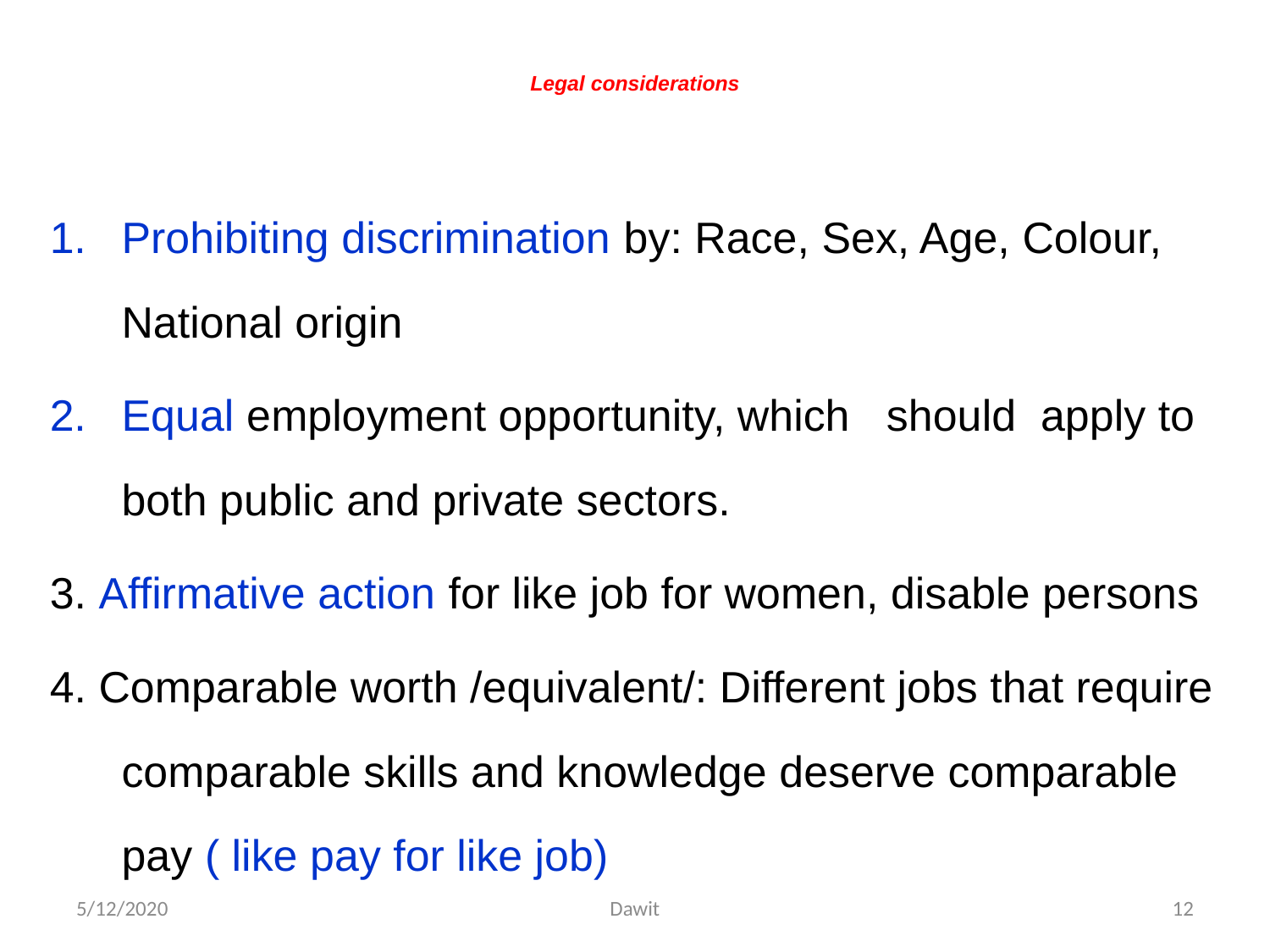

# Legal considerations
Prohibiting discrimination by: Race, Sex, Age, Colour, National origin
Equal employment opportunity, which   should  apply to both public and private sectors.
3. Affirmative action for like job for women, disable persons
4. Comparable worth /equivalent/: Different jobs that require comparable skills and knowledge deserve comparable pay ( like pay for like job)
5/12/2020
Dawit
12